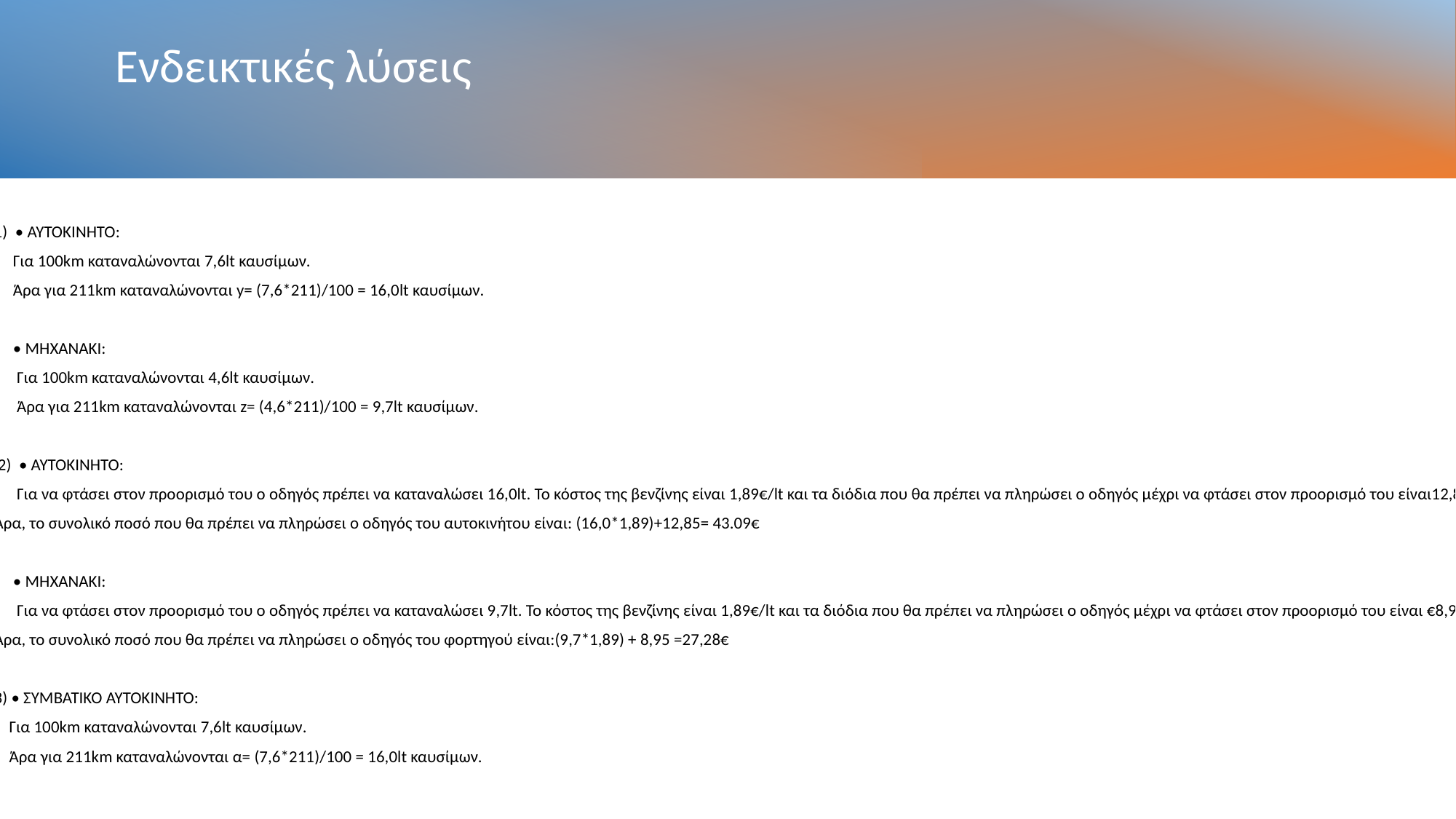

# Ενδεικτικές λύσεις

1)  • ΑΥΤΟΚΙΝΗΤΟ:
     Για 100km καταναλώνονται 7,6lt καυσίμων.
     Άρα για 211km καταναλώνονται y= (7,6*211)/100 = 16,0lt καυσίμων.

     • ΜΗΧΑΝΑΚΙ:
      Για 100km καταναλώνονται 4,6lt καυσίμων.
      Άρα για 211km καταναλώνονται z= (4,6*211)/100 = 9,7lt καυσίμων.

 2)  • ΑΥΤΟΚΙΝΗΤΟ:
      Για να φτάσει στον προορισμό του ο οδηγός πρέπει να καταναλώσει 16,0lt. Το κόστος της βενζίνης είναι 1,89€/lt και τα διόδια που θα πρέπει να πληρώσει ο οδηγός μέχρι να φτάσει στον προορισμό του είναι12,85 .
Άρα, το συνολικό ποσό που θα πρέπει να πληρώσει ο οδηγός του αυτοκινήτου είναι: (16,0*1,89)+12,85= 43.09€

     • ΜΗΧΑΝΑΚΙ:
      Για να φτάσει στον προορισμό του ο οδηγός πρέπει να καταναλώσει 9,7lt. Το κόστος της βενζίνης είναι 1,89€/lt και τα διόδια που θα πρέπει να πληρώσει ο οδηγός μέχρι να φτάσει στον προορισμό του είναι €8,95.
Άρα, το συνολικό ποσό που θα πρέπει να πληρώσει ο οδηγός του φορτηγού είναι:(9,7*1,89) + 8,95 =27,28€

3) • ΣΥΜΒΑΤΙΚΟ ΑΥΤΟΚΙΝΗΤΟ:
    Για 100km καταναλώνονται 7,6lt καυσίμων.
    Άρα για 211km καταναλώνονται α= (7,6*211)/100 = 16,0lt καυσίμων.